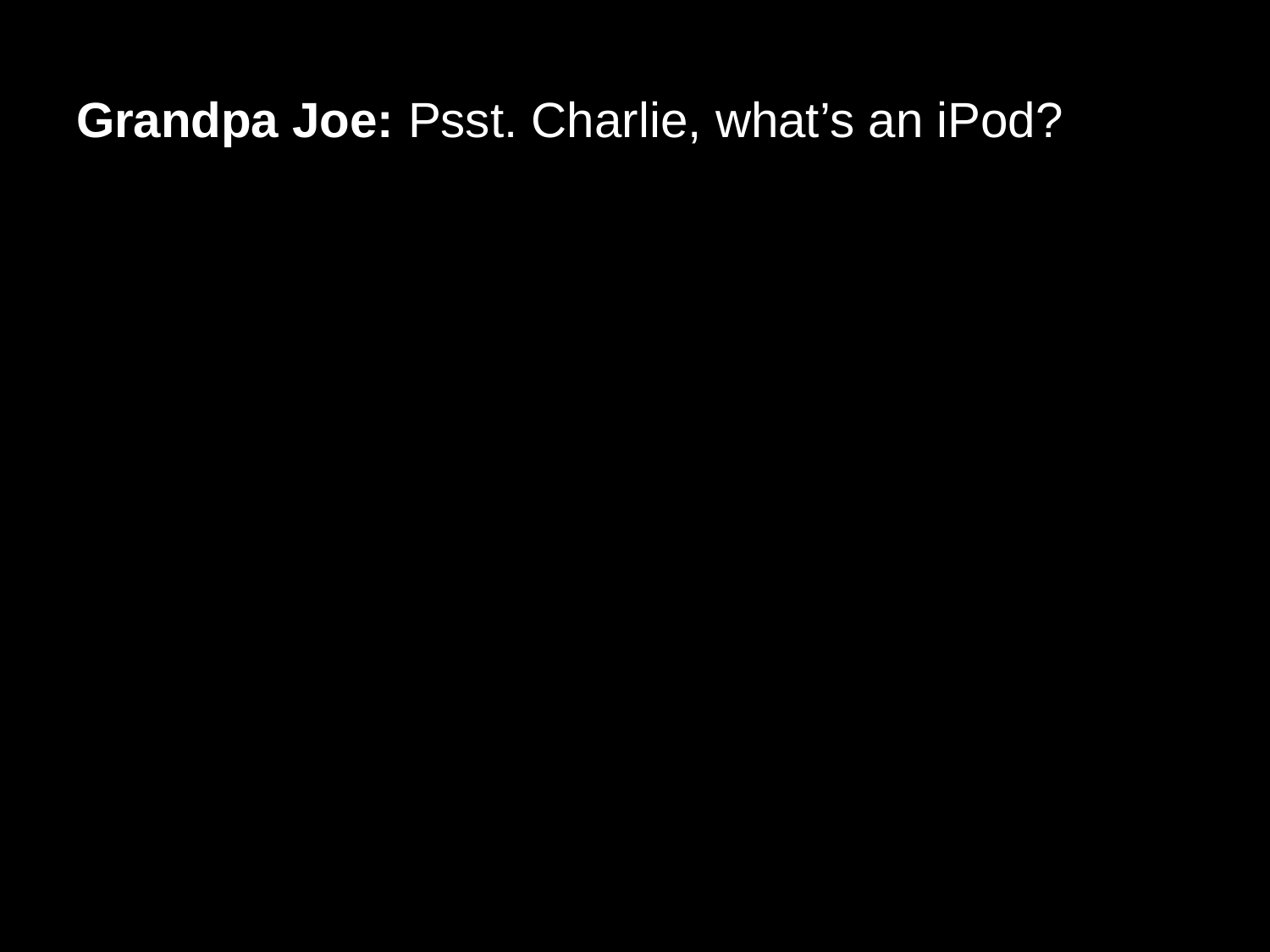

# Grandpa Joe: Psst. Charlie, what’s an iPod?